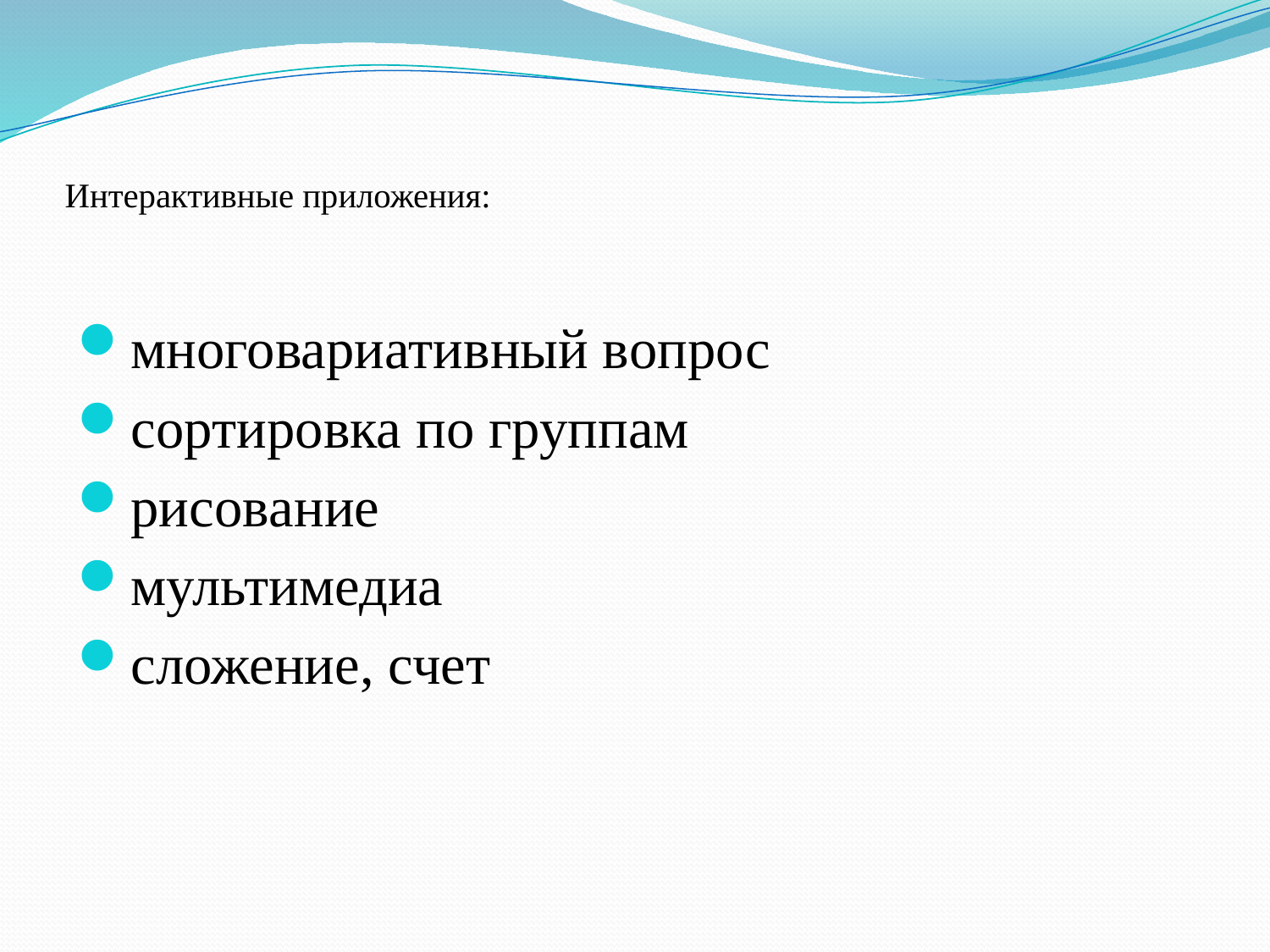

# Интерактивные приложения:
многовариативный вопрос
сортировка по группам
рисование
мультимедиа
сложение, счет